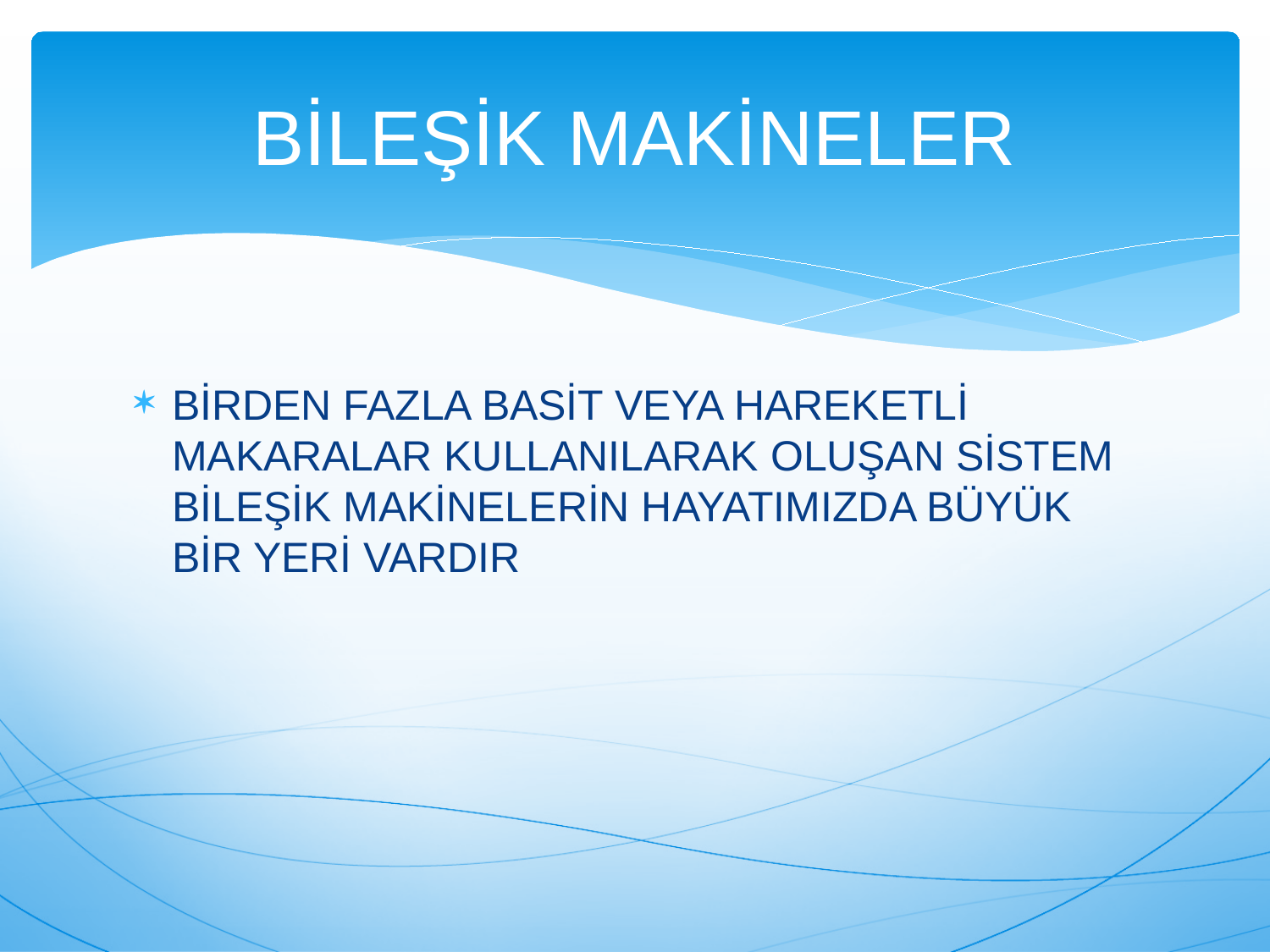

# BİLEŞİK MAKİNELER
BİRDEN FAZLA BASİT VEYA HAREKETLİ MAKARALAR KULLANILARAK OLUŞAN SİSTEM BİLEŞİK MAKİNELERİN HAYATIMIZDA BÜYÜK BİR YERİ VARDIR